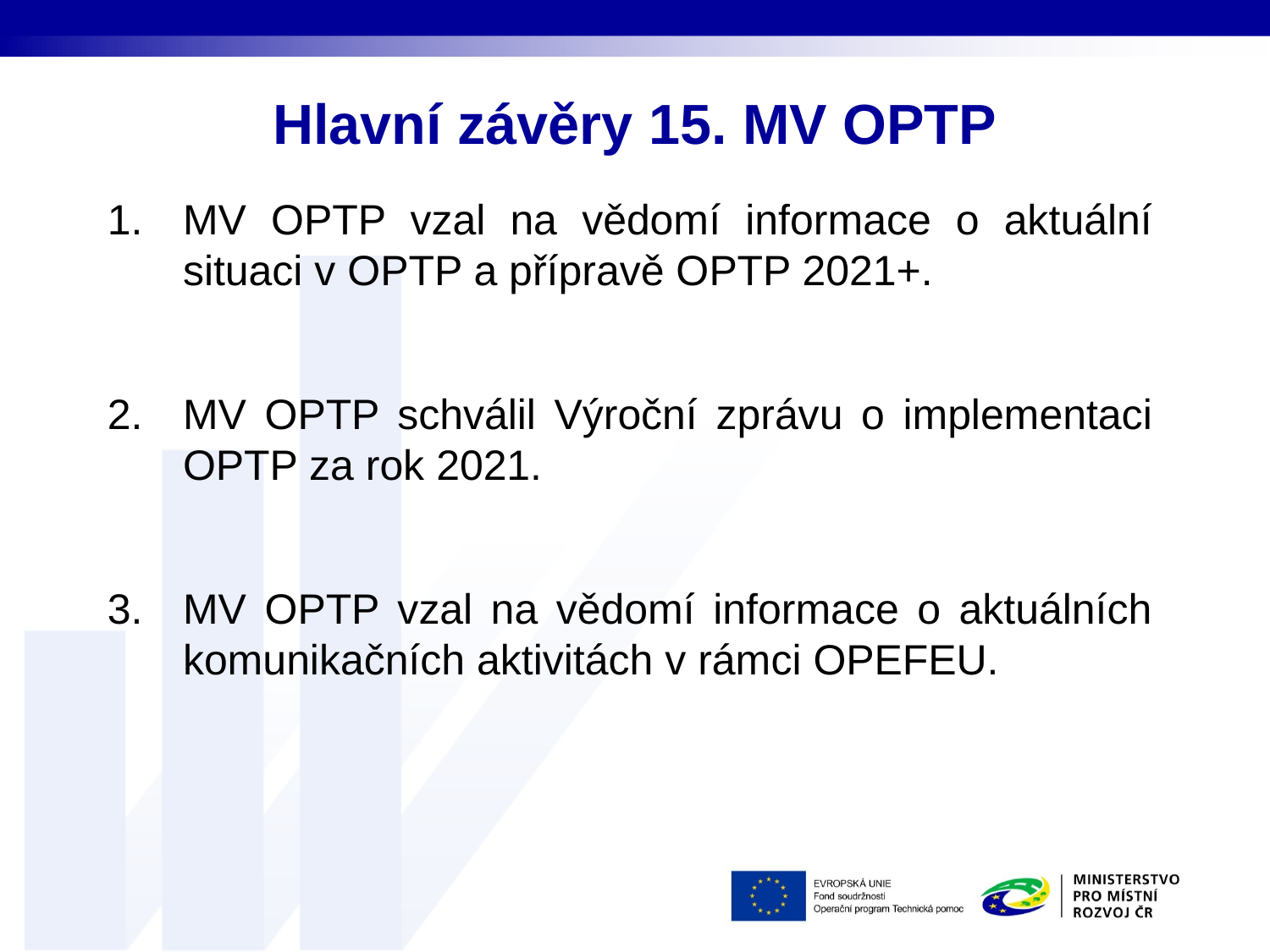

# Hlavní závěry 15. MV OPTP
MV OPTP vzal na vědomí informace o aktuální situaci v OPTP a přípravě OPTP 2021+.

MV OPTP schválil Výroční zprávu o implementaci OPTP za rok 2021.

MV OPTP vzal na vědomí informace o aktuálních komunikačních aktivitách v rámci OPEFEU.